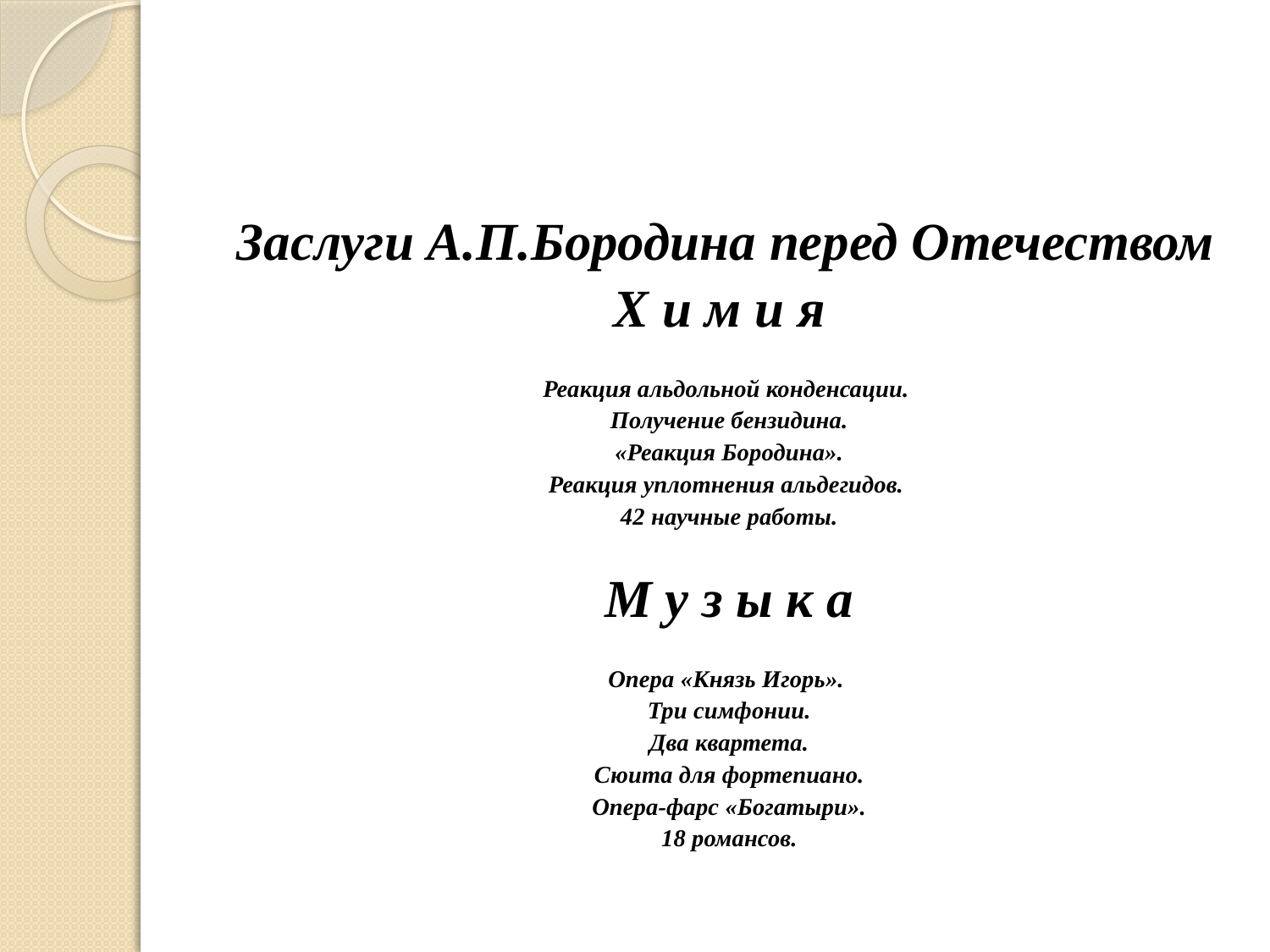

Заслуги А.П.Бородина перед Отечеством
Х и м и я

Реакция альдольной конденсации.
 Получение бензидина.
 «Реакция Бородина».
 Реакция уплотнения альдегидов.
 42 научные работы.

 М у з ы к а

Опера «Князь Игорь».
 Три симфонии.
 Два квартета.
 Сюита для фортепиано.
 Опера-фарс «Богатыри».
 18 романсов.